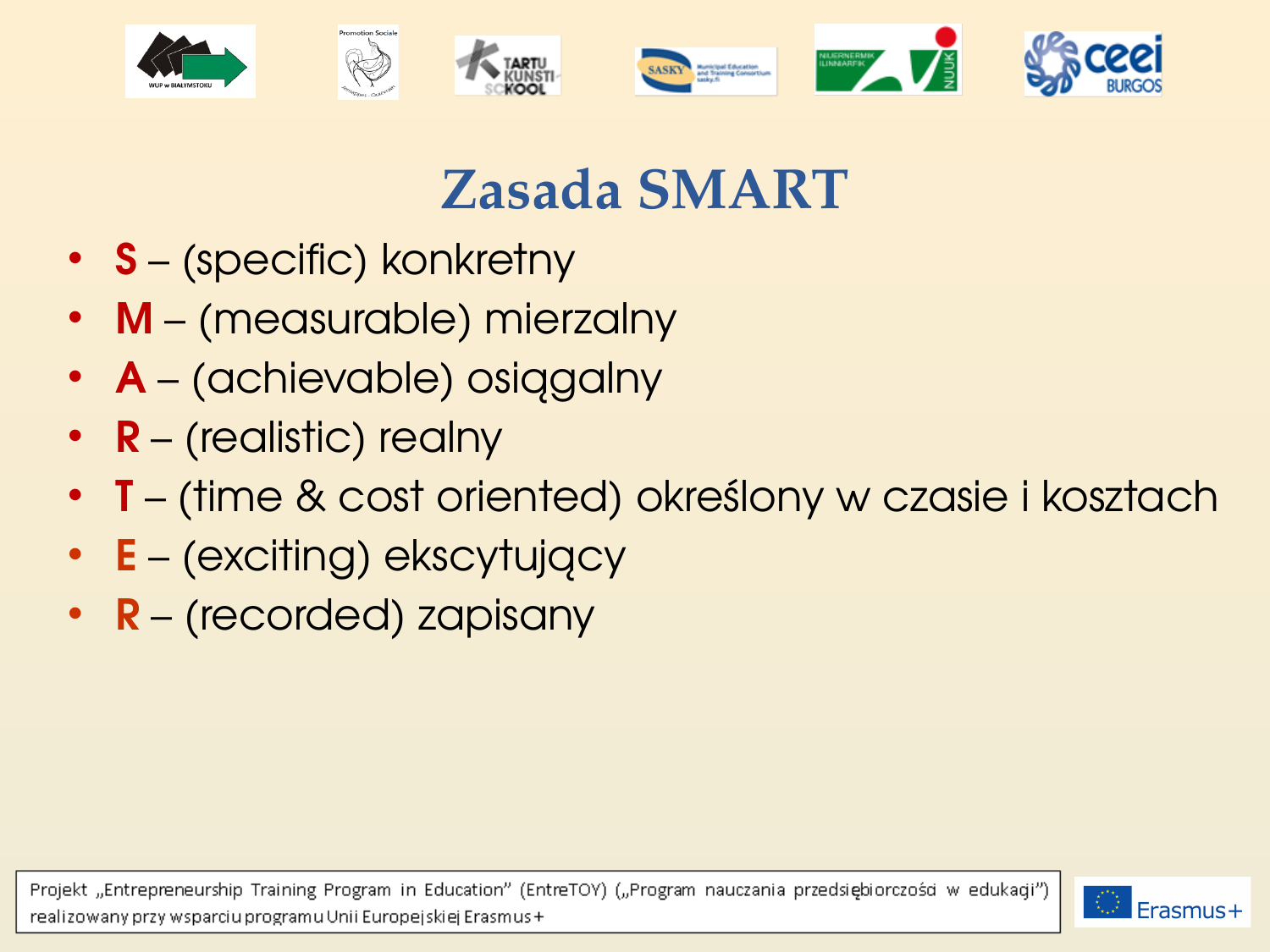

# Zasada SMART
S – (specific) konkretny
M – (measurable) mierzalny
A – (achievable) osiągalny
R – (realistic) realny
T – (time & cost oriented) określony w czasie i kosztach
E – (exciting) ekscytujący
R – (recorded) zapisany